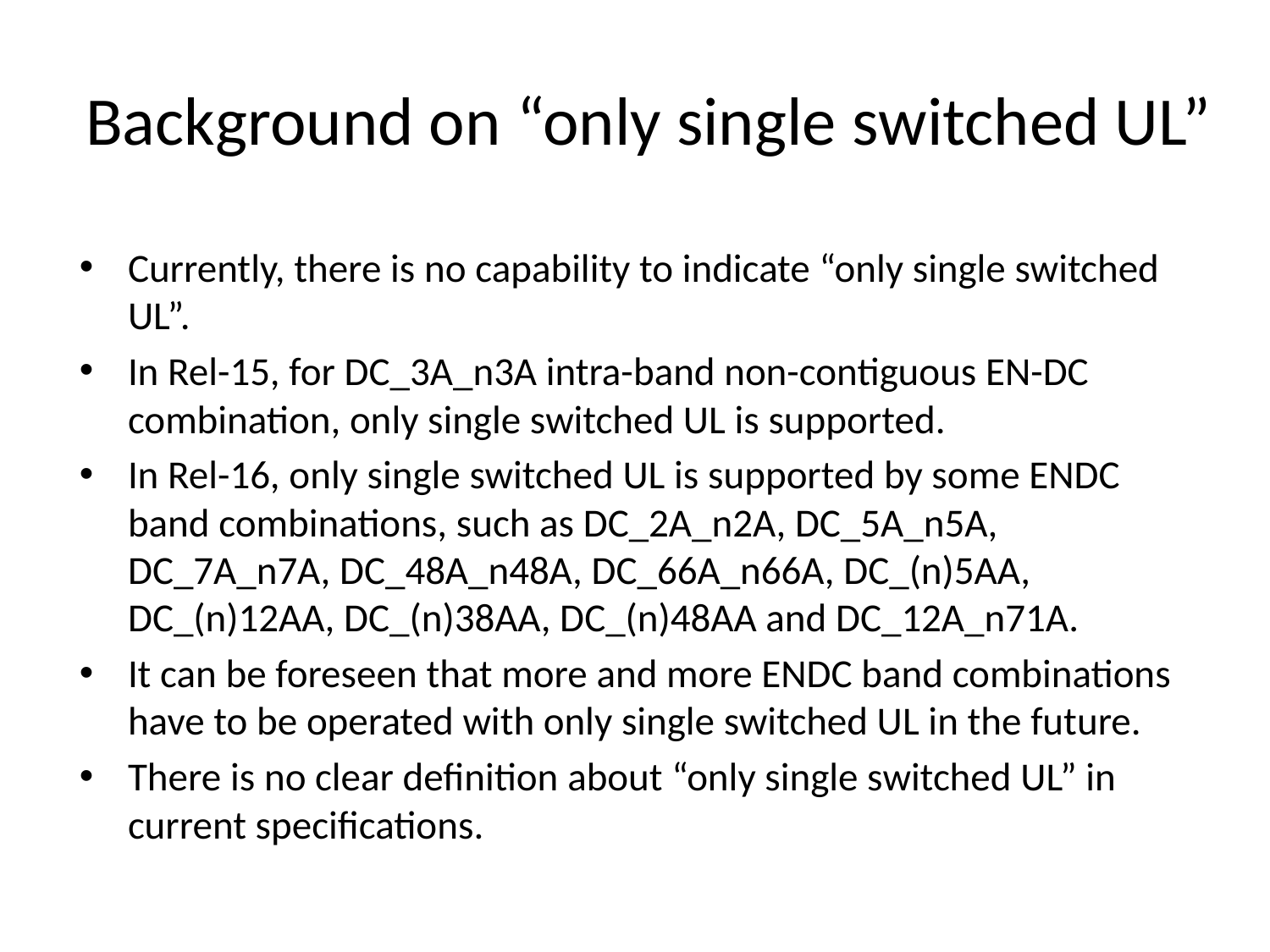

# Background on “only single switched UL”
Currently, there is no capability to indicate “only single switched UL”.
In Rel-15, for DC_3A_n3A intra-band non-contiguous EN-DC combination, only single switched UL is supported.
In Rel-16, only single switched UL is supported by some ENDC band combinations, such as DC_2A_n2A, DC_5A_n5A, DC_7A_n7A, DC_48A_n48A, DC_66A_n66A, DC_(n)5AA, DC_(n)12AA, DC_(n)38AA, DC_(n)48AA and DC_12A_n71A.
It can be foreseen that more and more ENDC band combinations have to be operated with only single switched UL in the future.
There is no clear definition about “only single switched UL” in current specifications.